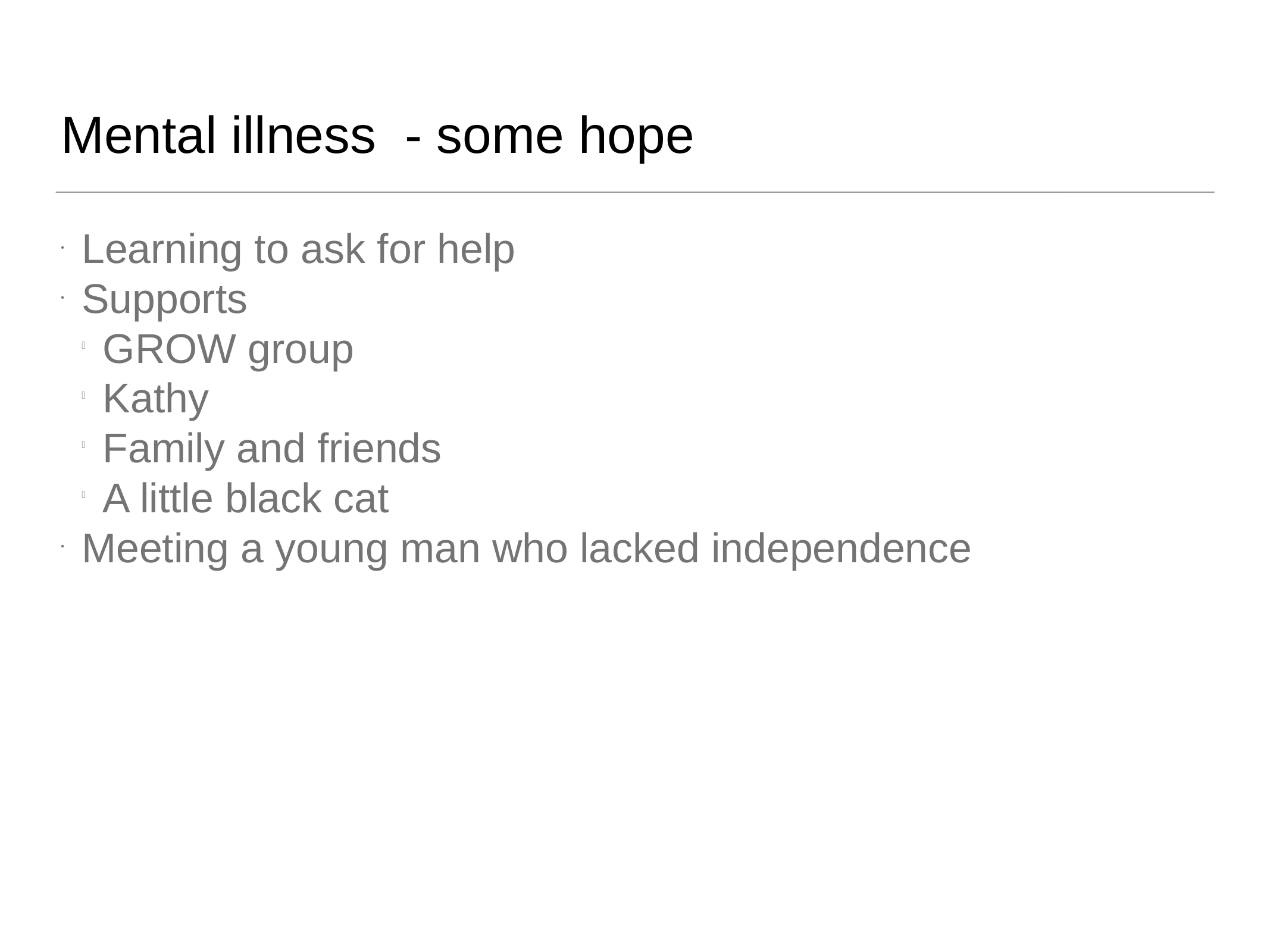

Mental illness  - some hope
Learning to ask for help
Supports
GROW group
Kathy
Family and friends
A little black cat
Meeting a young man who lacked independence